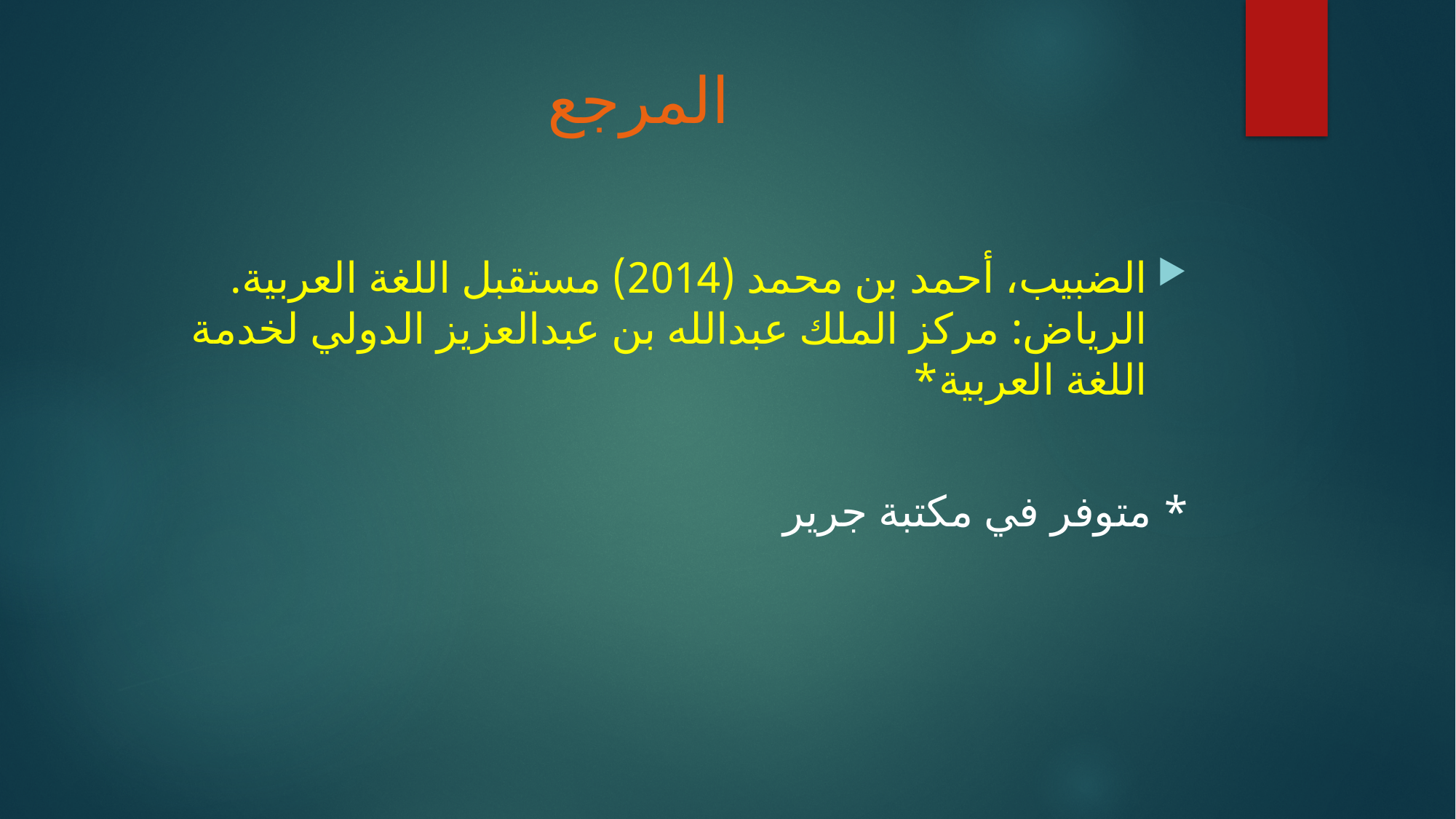

# المرجع
الضبيب، أحمد بن محمد (2014) مستقبل اللغة العربية. الرياض: مركز الملك عبدالله بن عبدالعزيز الدولي لخدمة اللغة العربية*

* متوفر في مكتبة جرير